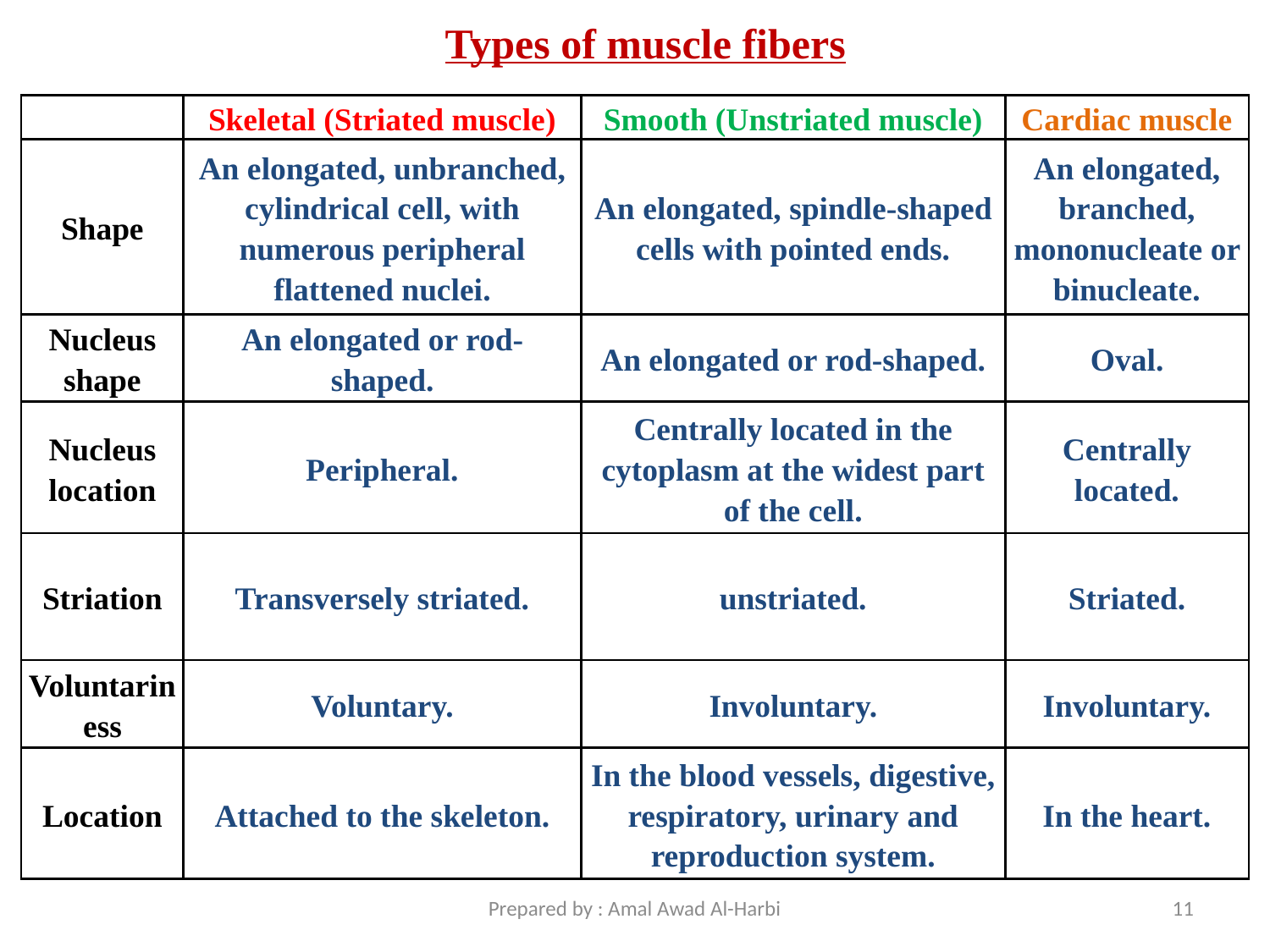

Types of muscle fibers
|  | Skeletal (Striated muscle) | Smooth (Unstriated muscle) | Cardiac muscle |
| --- | --- | --- | --- |
| Shape | An elongated, unbranched, cylindrical cell, with numerous peripheral flattened nuclei. | An elongated, spindle-shaped cells with pointed ends. | An elongated, branched, mononucleate or binucleate. |
| Nucleus shape | An elongated or rod-shaped. | An elongated or rod-shaped. | Oval. |
| Nucleus location | Peripheral. | Centrally located in the cytoplasm at the widest part of the cell. | Centrally located. |
| Striation | Transversely striated. | unstriated. | Striated. |
| Voluntariness | Voluntary. | Involuntary. | Involuntary. |
| Location | Attached to the skeleton. | In the blood vessels, digestive, respiratory, urinary and reproduction system. | In the heart. |
Prepared by : Amal Awad Al-Harbi
11